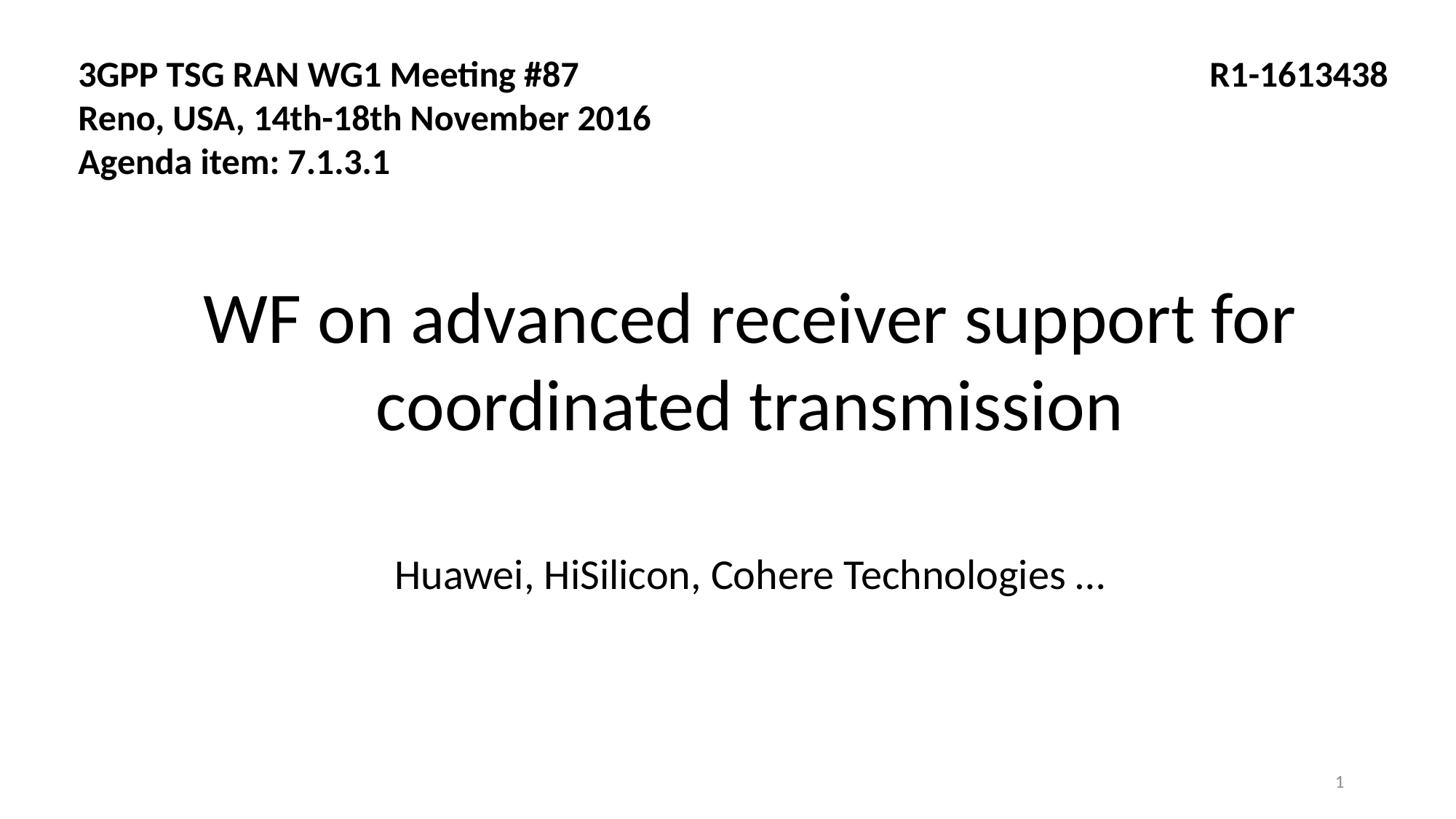

3GPP TSG RAN WG1 Meeting #87                                                                             R1-1613438
Reno, USA, 14th-18th November 2016
Agenda item: 7.1.3.1
WF on advanced receiver support for coordinated transmission

Huawei, HiSilicon, Cohere Technologies …
1